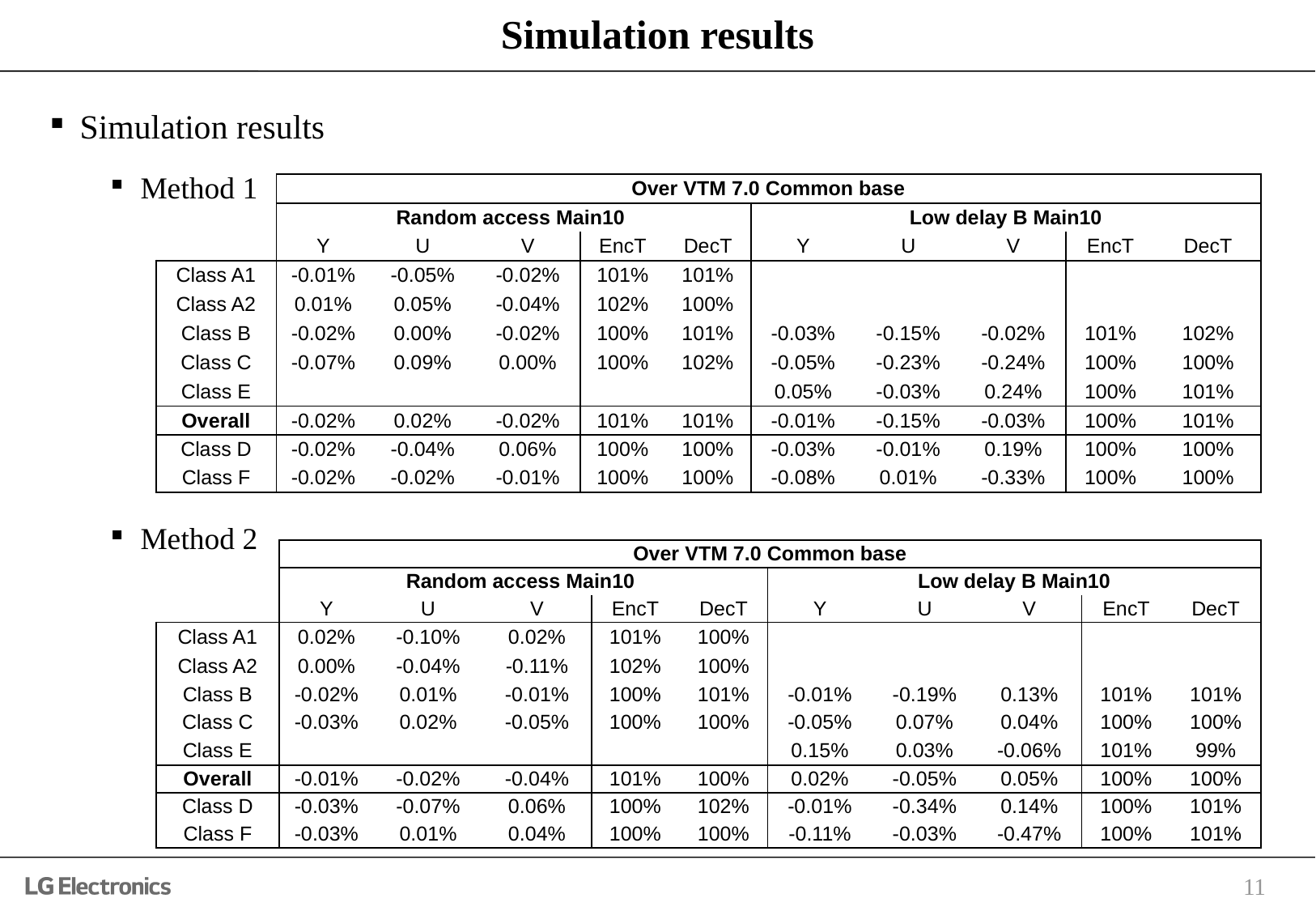

# Simulation results

Simulation results
Method 1

Method 2
|  | Over VTM 7.0 Common base |  |  |  |  |  |  |  |  |  |
| --- | --- | --- | --- | --- | --- | --- | --- | --- | --- | --- |
|  | Random access Main10 |  |  |  |  | Low delay B Main10 |  |  |  |  |
|  | Y | U | V | EncT | DecT | Y | U | V | EncT | DecT |
| Class A1 | -0.01% | -0.05% | -0.02% | 101% | 101% |  |  |  |  |  |
| Class A2 | 0.01% | 0.05% | -0.04% | 102% | 100% |  |  |  |  |  |
| Class B | -0.02% | 0.00% | -0.02% | 100% | 101% | -0.03% | -0.15% | -0.02% | 101% | 102% |
| Class C | -0.07% | 0.09% | 0.00% | 100% | 102% | -0.05% | -0.23% | -0.24% | 100% | 100% |
| Class E |  |  |  |  |  | 0.05% | -0.03% | 0.24% | 100% | 101% |
| Overall | -0.02% | 0.02% | -0.02% | 101% | 101% | -0.01% | -0.15% | -0.03% | 100% | 101% |
| Class D | -0.02% | -0.04% | 0.06% | 100% | 100% | -0.03% | -0.01% | 0.19% | 100% | 100% |
| Class F | -0.02% | -0.02% | -0.01% | 100% | 100% | -0.08% | 0.01% | -0.33% | 100% | 100% |
|  | Over VTM 7.0 Common base |  |  |  |  |  |  |  |  |  |
| --- | --- | --- | --- | --- | --- | --- | --- | --- | --- | --- |
|  | Random access Main10 |  |  |  |  | Low delay B Main10 |  |  |  |  |
|  | Y | U | V | EncT | DecT | Y | U | V | EncT | DecT |
| Class A1 | 0.02% | -0.10% | 0.02% | 101% | 100% |  |  |  |  |  |
| Class A2 | 0.00% | -0.04% | -0.11% | 102% | 100% |  |  |  |  |  |
| Class B | -0.02% | 0.01% | -0.01% | 100% | 101% | -0.01% | -0.19% | 0.13% | 101% | 101% |
| Class C | -0.03% | 0.02% | -0.05% | 100% | 100% | -0.05% | 0.07% | 0.04% | 100% | 100% |
| Class E |  |  |  |  |  | 0.15% | 0.03% | -0.06% | 101% | 99% |
| Overall | -0.01% | -0.02% | -0.04% | 101% | 100% | 0.02% | -0.05% | 0.05% | 100% | 100% |
| Class D | -0.03% | -0.07% | 0.06% | 100% | 102% | -0.01% | -0.34% | 0.14% | 100% | 101% |
| Class F | -0.03% | 0.01% | 0.04% | 100% | 100% | -0.11% | -0.03% | -0.47% | 100% | 101% |
11